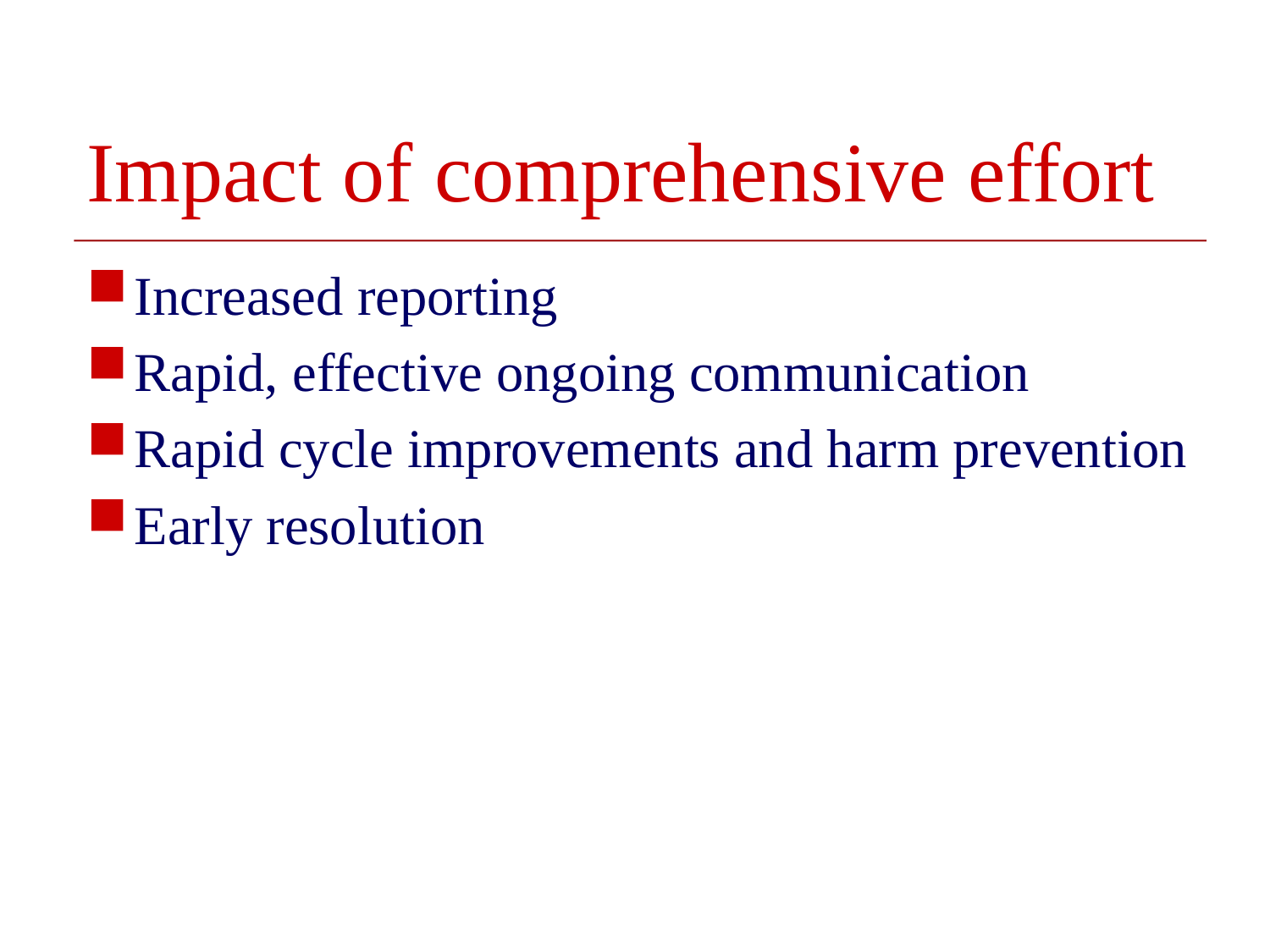

# Impact of comprehensive effort
Increased reporting
Rapid, effective ongoing communication
Rapid cycle improvements and harm prevention
Early resolution